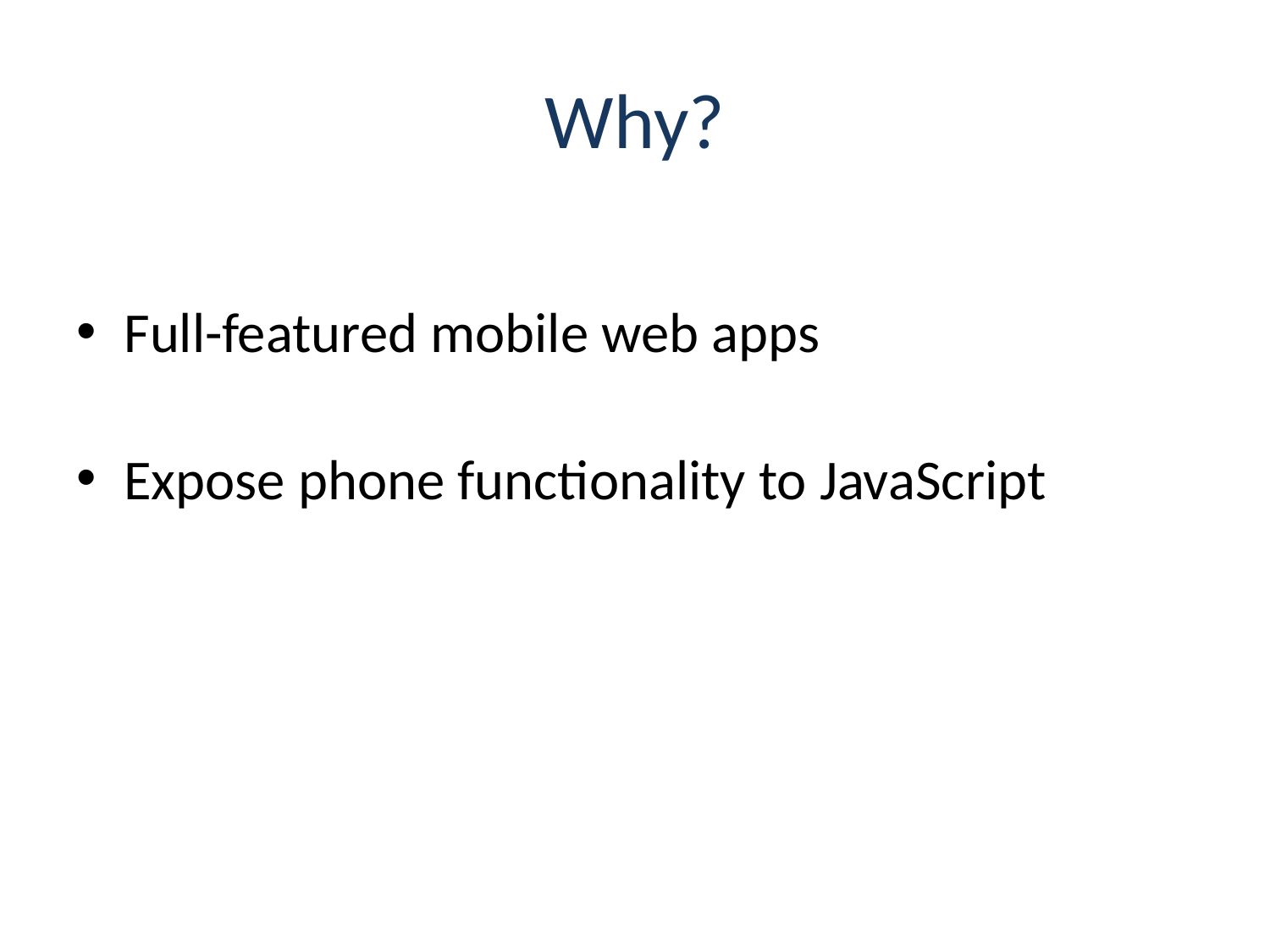

# Why?
Full-featured mobile web apps
Expose phone functionality to JavaScript